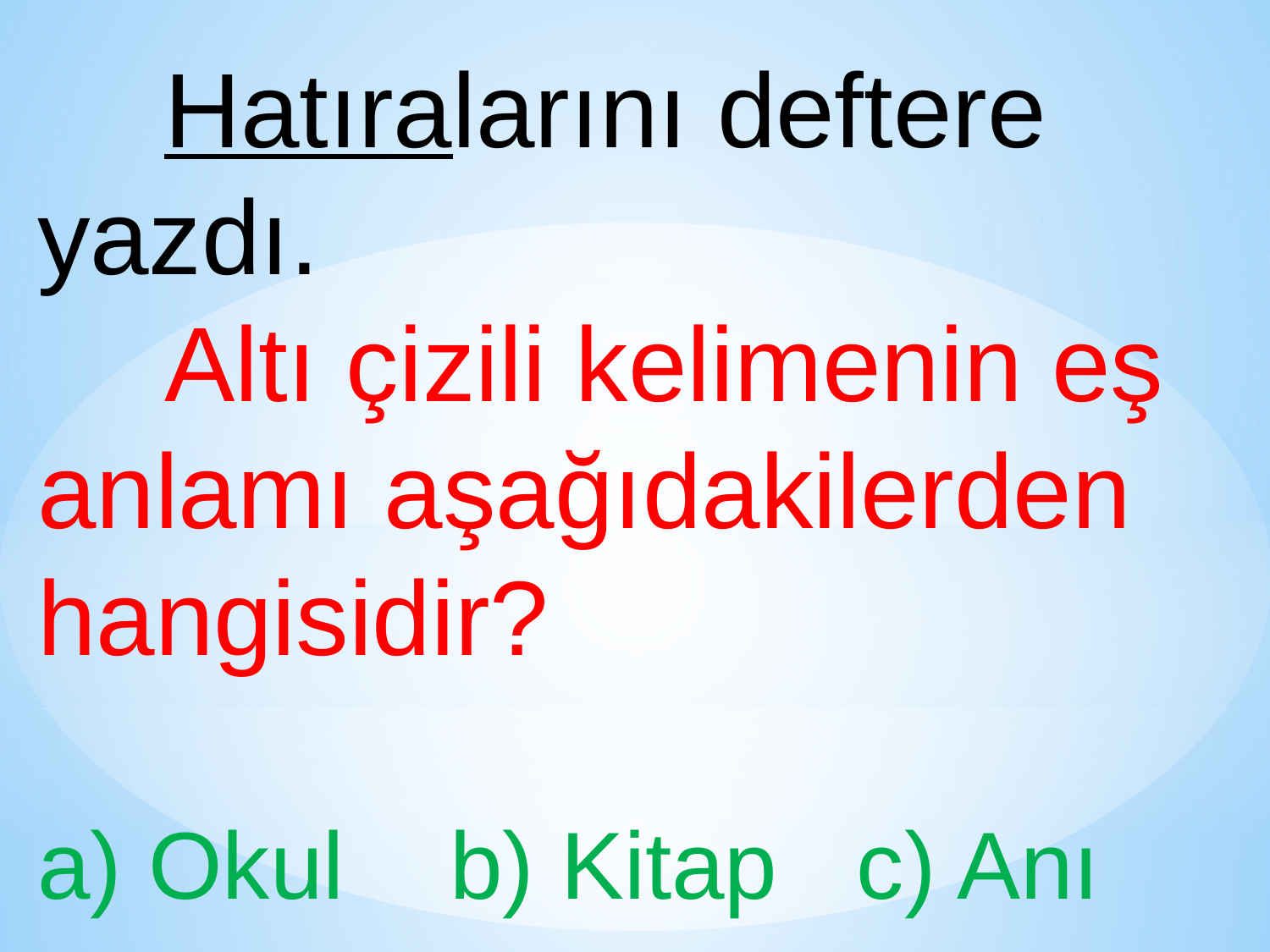

Hatıralarını deftere yazdı.
	Altı çizili kelimenin eş anlamı aşağıdakilerden hangisidir?

a) Okul    b) Kitap   c) Anı